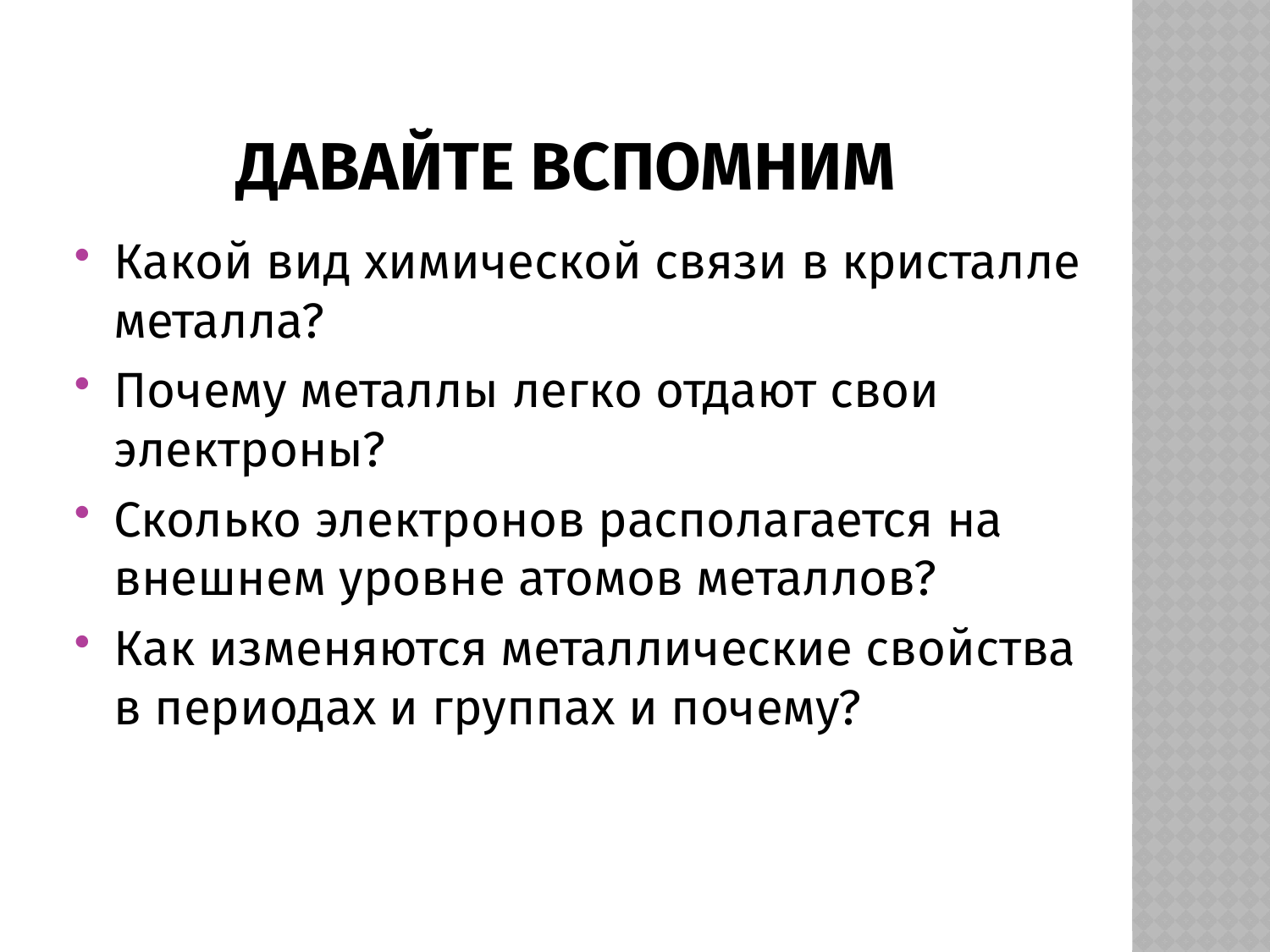

# давайте вспомним
Какой вид химической связи в кристалле металла?
Почему металлы легко отдают свои электроны?
Сколько электронов располагается на внешнем уровне атомов металлов?
Как изменяются металлические свойства в периодах и группах и почему?